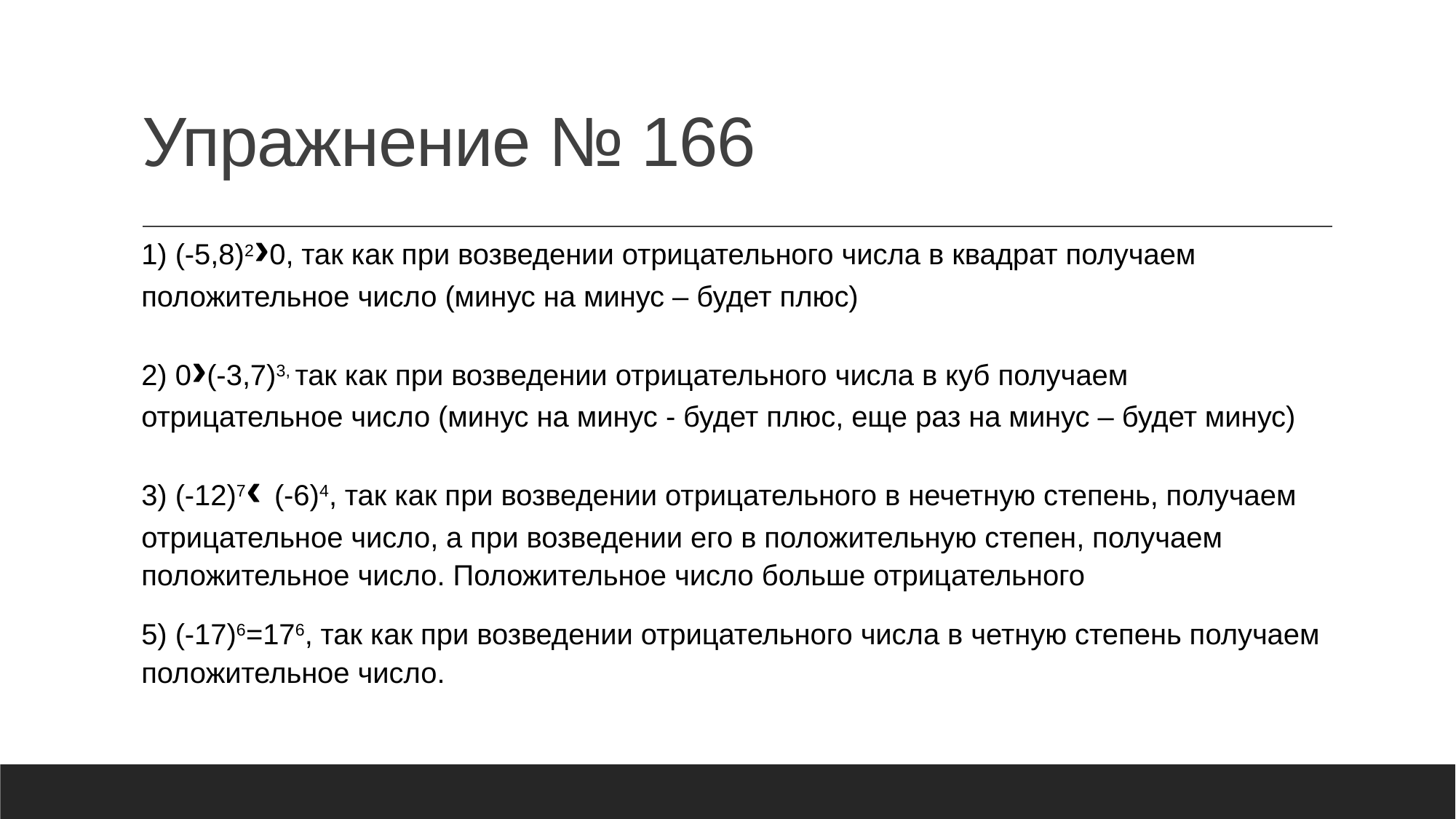

# Упражнение № 166
1) (-5,8)2›0, так как при возведении отрицательного числа в квадрат получаем положительное число (минус на минус – будет плюс)
2) 0›(-3,7)3, так как при возведении отрицательного числа в куб получаем отрицательное число (минус на минус - будет плюс, еще раз на минус – будет минус)
3) (-12)7‹ (-6)4, так как при возведении отрицательного в нечетную степень, получаем отрицательное число, а при возведении его в положительную степен, получаем положительное число. Положительное число больше отрицательного
5) (-17)6=176, так как при возведении отрицательного числа в четную степень получаем положительное число.